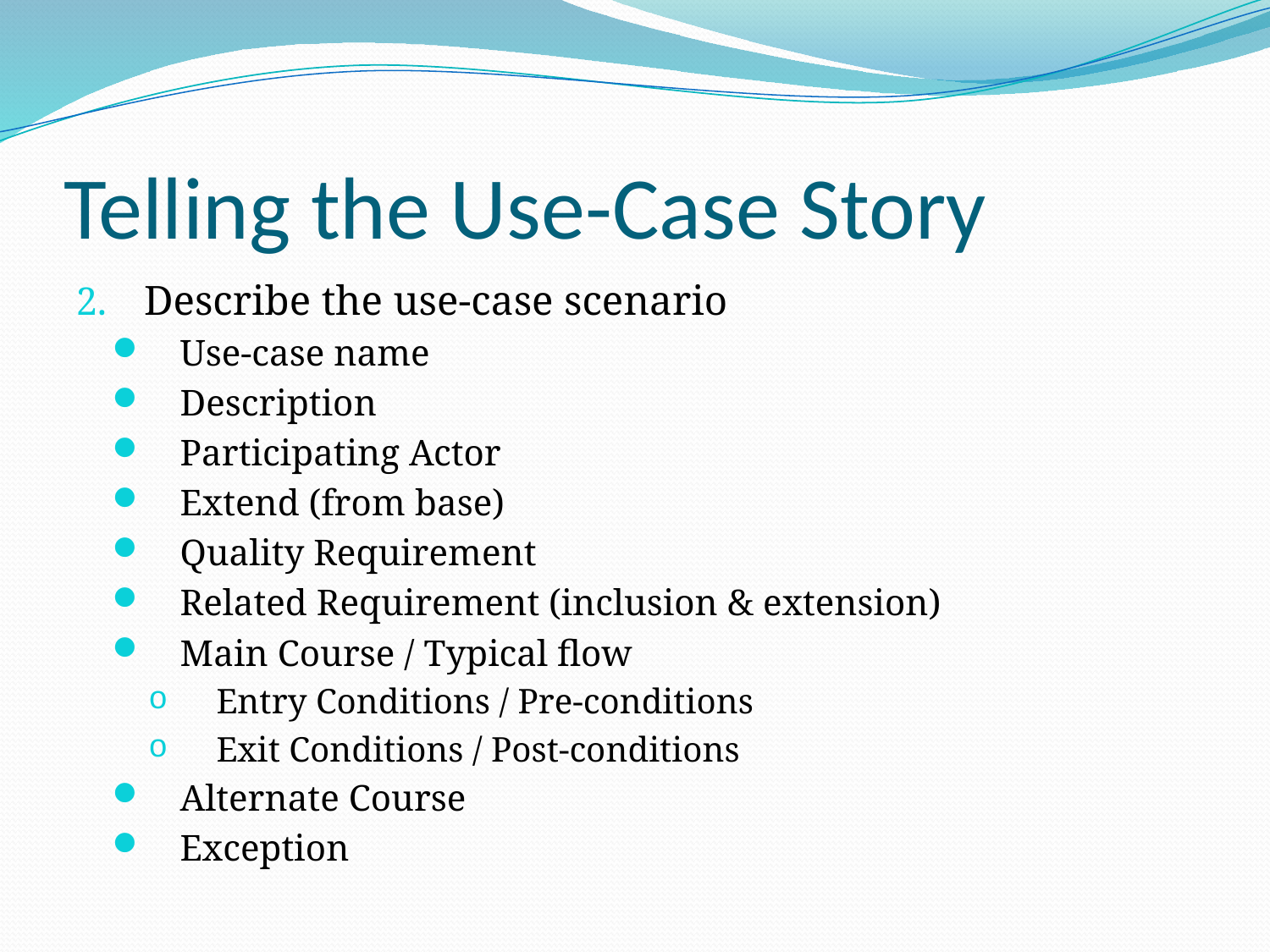

# Telling the Use-Case Story
Describe the use-case scenario
Use-case name
Description
Participating Actor
Extend (from base)
Quality Requirement
Related Requirement (inclusion & extension)
Main Course / Typical flow
Entry Conditions / Pre-conditions
Exit Conditions / Post-conditions
Alternate Course
Exception